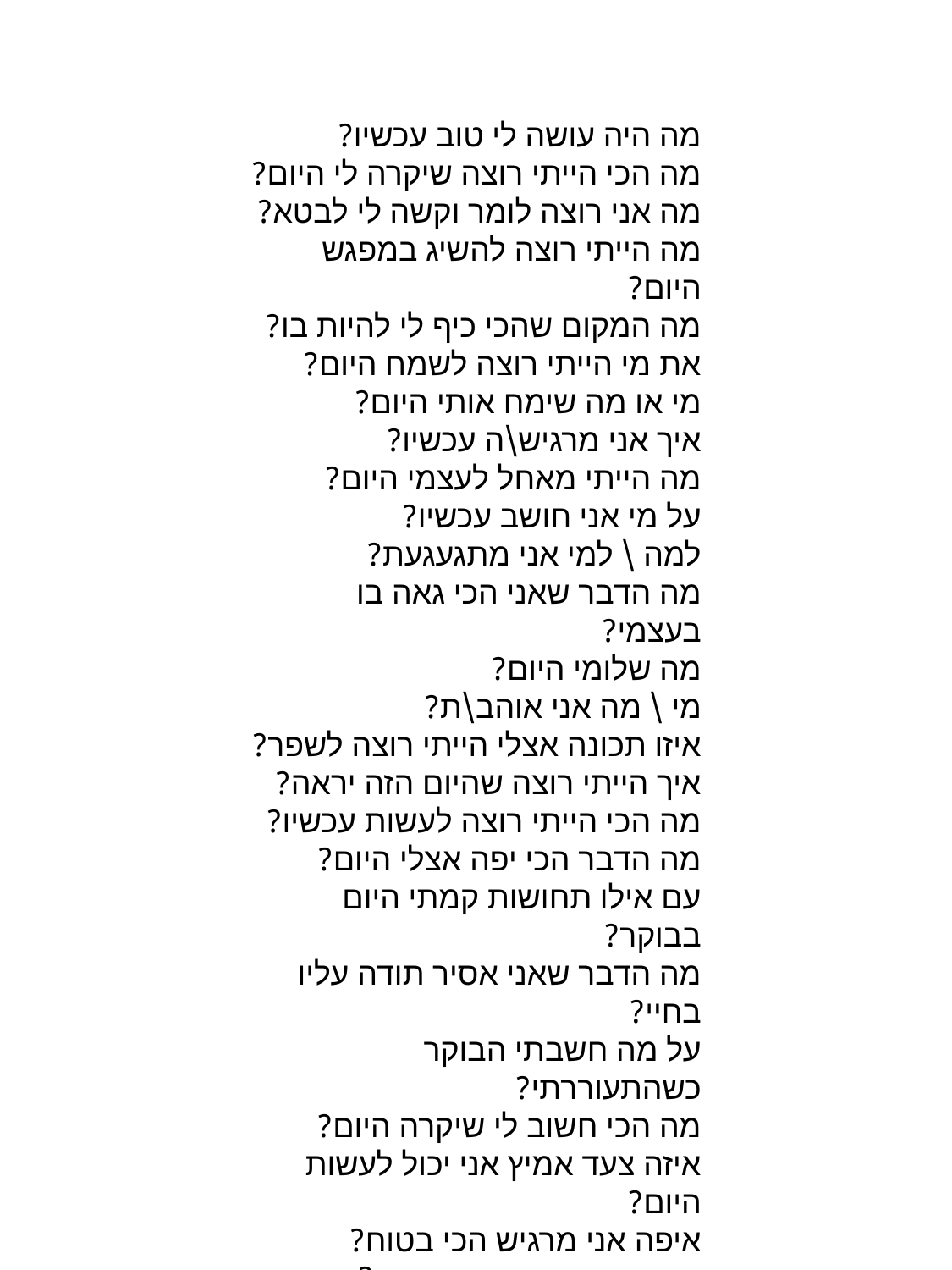

מה היה עושה לי טוב עכשיו?
מה הכי הייתי רוצה שיקרה לי היום?
מה אני רוצה לומר וקשה לי לבטא?
מה הייתי רוצה להשיג במפגש היום?
מה המקום שהכי כיף לי להיות בו?
את מי הייתי רוצה לשמח היום?
מי או מה שימח אותי היום?
איך אני מרגיש\ה עכשיו?
מה הייתי מאחל לעצמי היום?
על מי אני חושב עכשיו?
למה \ למי אני מתגעגעת?
מה הדבר שאני הכי גאה בו בעצמי?
מה שלומי היום?
מי \ מה אני אוהב\ת?
איזו תכונה אצלי הייתי רוצה לשפר?
איך הייתי רוצה שהיום הזה יראה?
מה הכי הייתי רוצה לעשות עכשיו?
מה הדבר הכי יפה אצלי היום?
עם אילו תחושות קמתי היום בבוקר?
מה הדבר שאני אסיר תודה עליו בחיי?
על מה חשבתי הבוקר כשהתעוררתי?
מה הכי חשוב לי שיקרה היום?
איזה צעד אמיץ אני יכול לעשות היום?
איפה אני מרגיש הכי בטוח?
איפה אני מרגיש הכי בנוח?